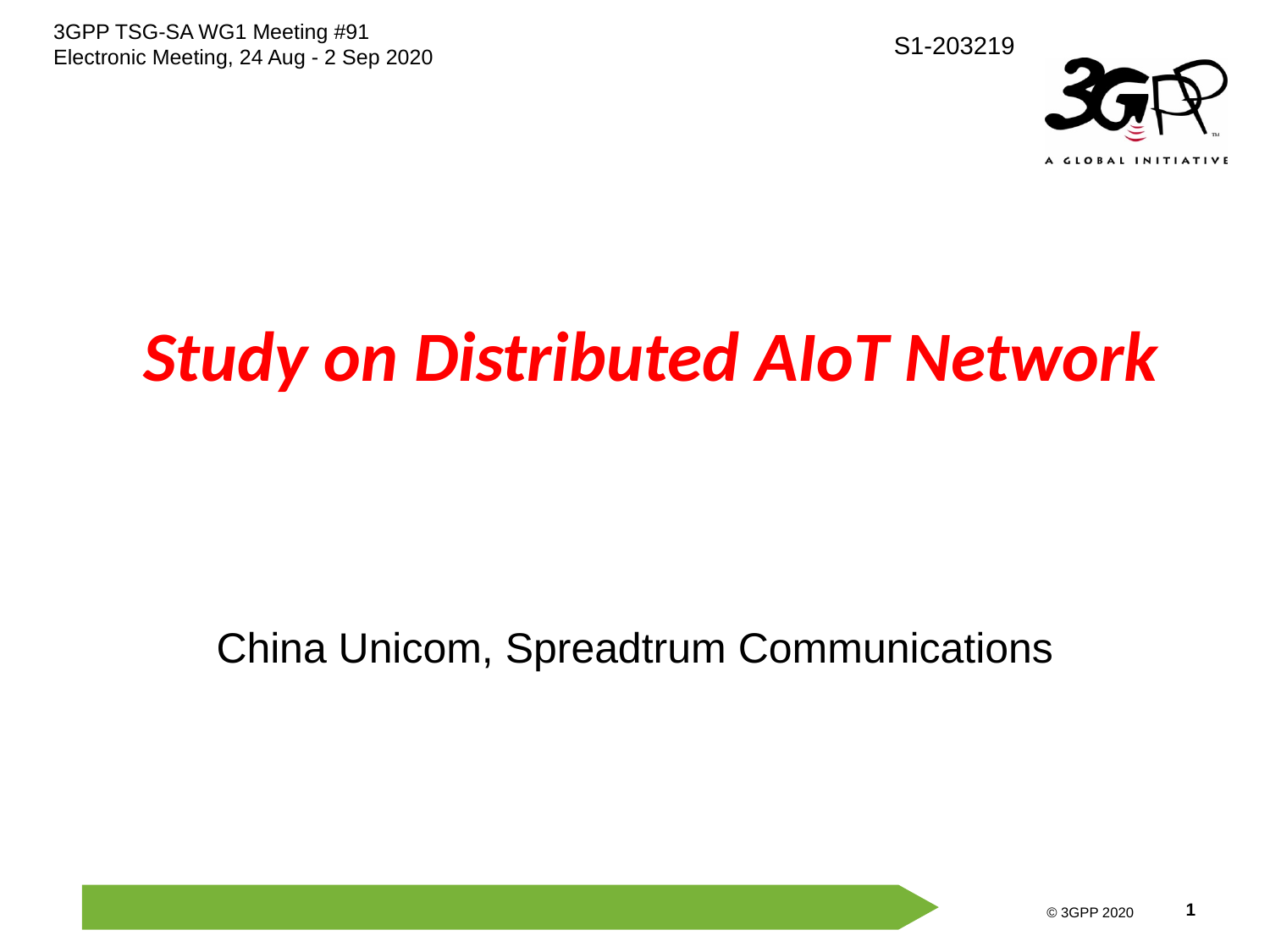

3GPP TSG-SA WG1 Meeting #91
Electronic Meeting, 24 Aug - 2 Sep 2020
S1-203219
# Study on Distributed AIoT Network

China Unicom, Spreadtrum Communications